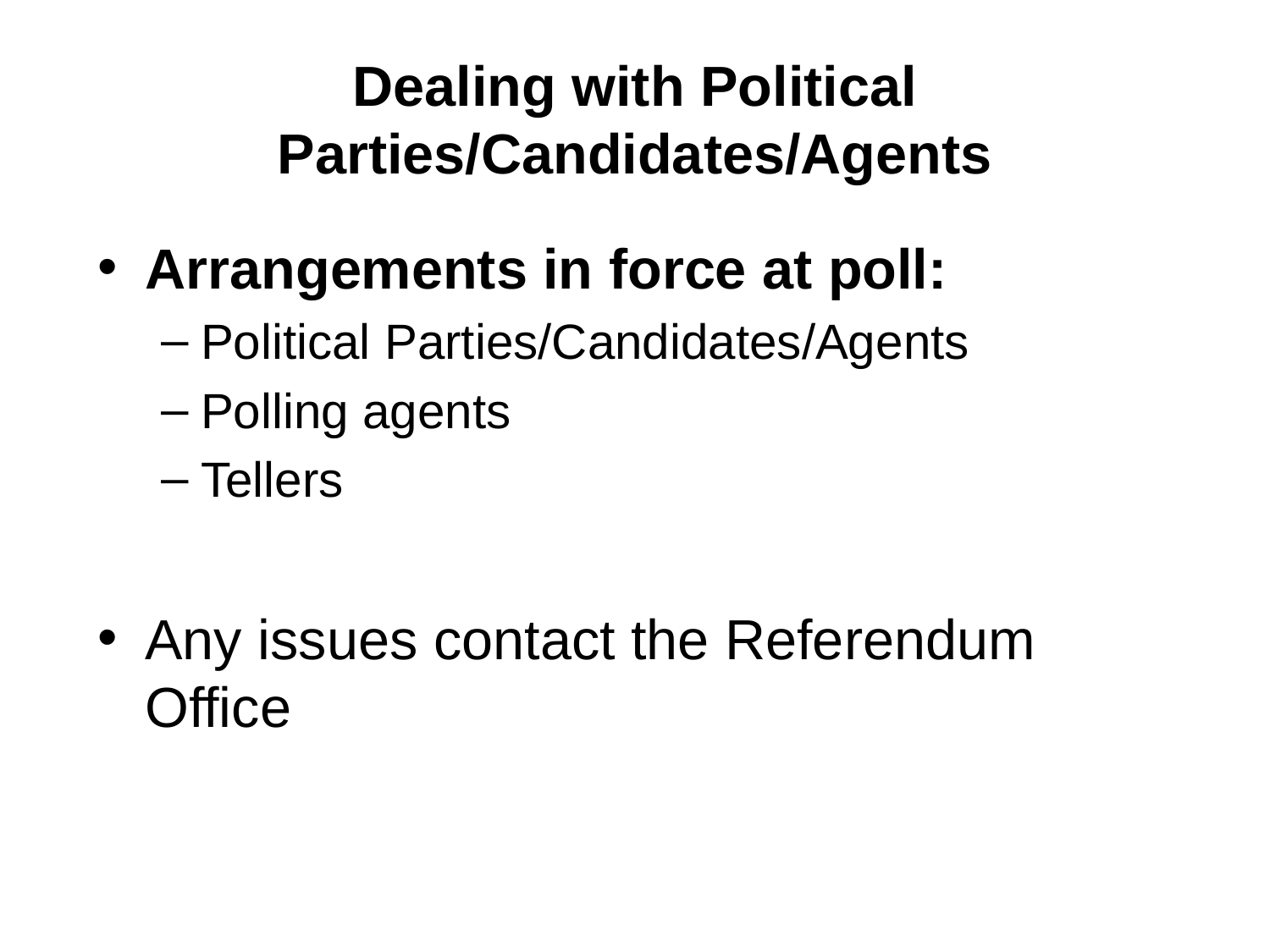

# Dealing with Political Parties/Candidates/Agents
Arrangements in force at poll:
Political Parties/Candidates/Agents
Polling agents
Tellers

Any issues contact the Referendum Office